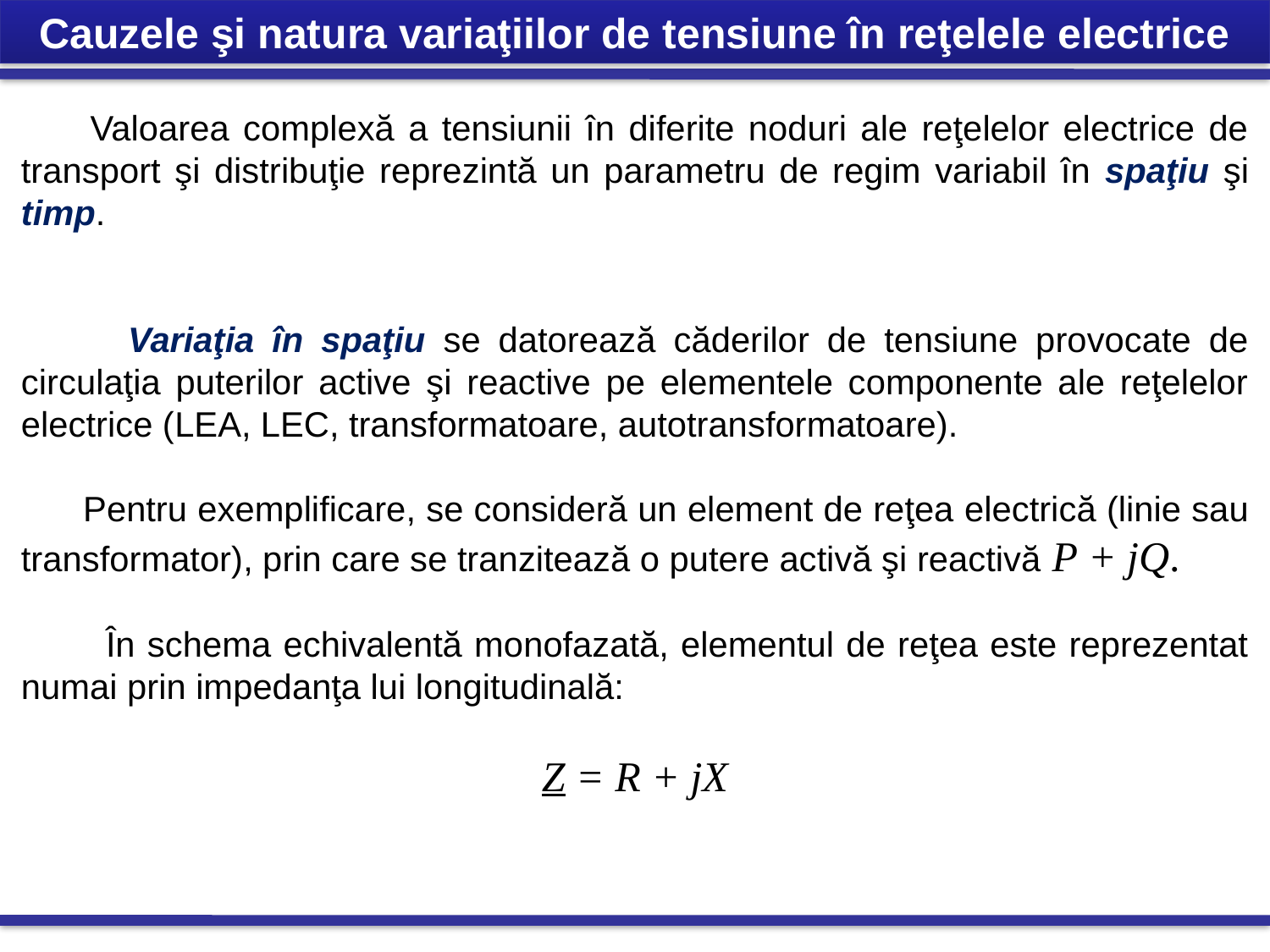

Cauzele şi natura variaţiilor de tensiune în reţelele electrice

     Valoarea complexă a tensiunii în diferite noduri ale reţelelor electrice de transport şi distribuţie reprezintă un parametru de regim variabil în spaţiu şi timp.

      Variaţia în spaţiu se datorează căderilor de tensiune provocate de circulaţia puterilor active şi reactive pe elementele componente ale reţelelor electrice (LEA, LEC, transformatoare, autotransformatoare).

      Pentru exemplificare, se consideră un element de reţea electrică (linie sau transformator), prin care se tranzitează o putere activă şi reactivă P + jQ.

       În schema echivalentă monofazată, elementul de reţea este reprezentat numai prin impedanţa lui longitudinală:

Z = R + jX